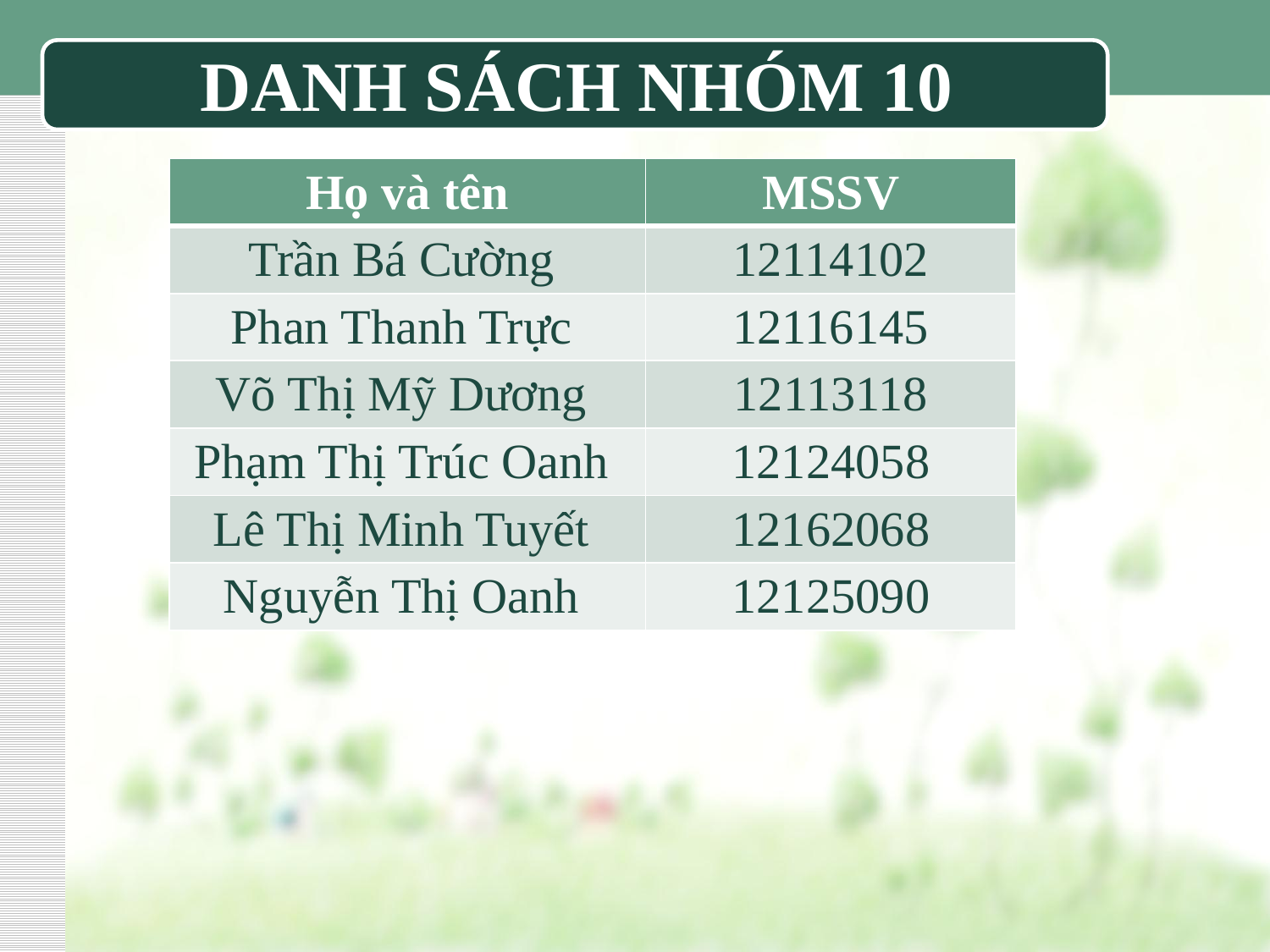

# DANH SÁCH NHÓM 10
| Họ và tên | MSSV |
| --- | --- |
| Trần Bá Cường | 12114102 |
| Phan Thanh Trực | 12116145 |
| Võ Thị Mỹ Dương | 12113118 |
| Phạm Thị Trúc Oanh | 12124058 |
| Lê Thị Minh Tuyết | 12162068 |
| Nguyễn Thị Oanh | 12125090 |